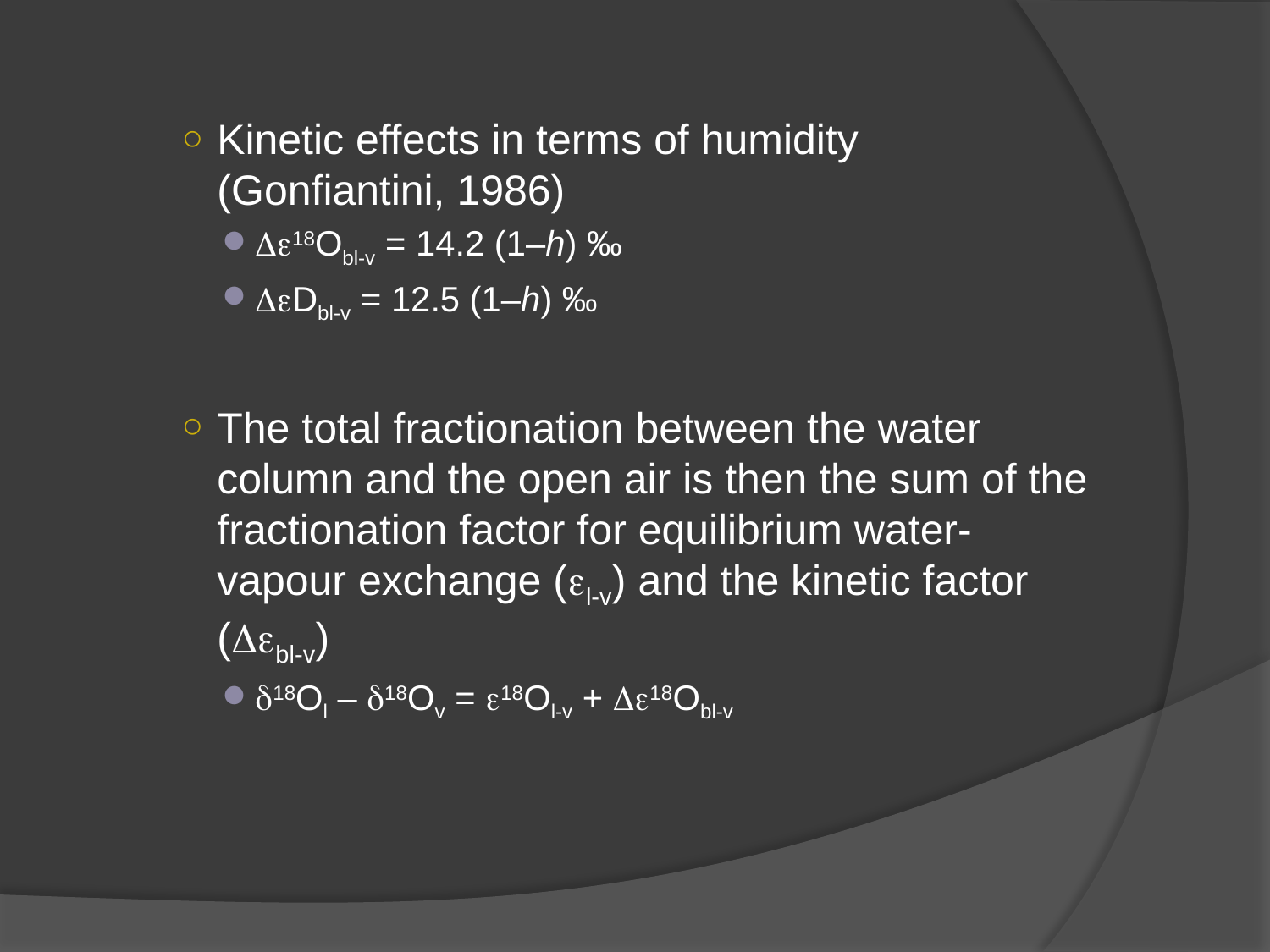

Kinetic effects in terms of humidity (Gonfiantini, 1986)
Δε18Obl-v = 14.2 (1–h) ‰
ΔεDbl-v = 12.5 (1–h) ‰

The total fractionation between the water column and the open air is then the sum of the fractionation factor for equilibrium water-vapour exchange (εl-v) and the kinetic factor (Δεbl-v)
δ18Ol – δ18Ov = ε18Ol-v + Δε18Obl-v